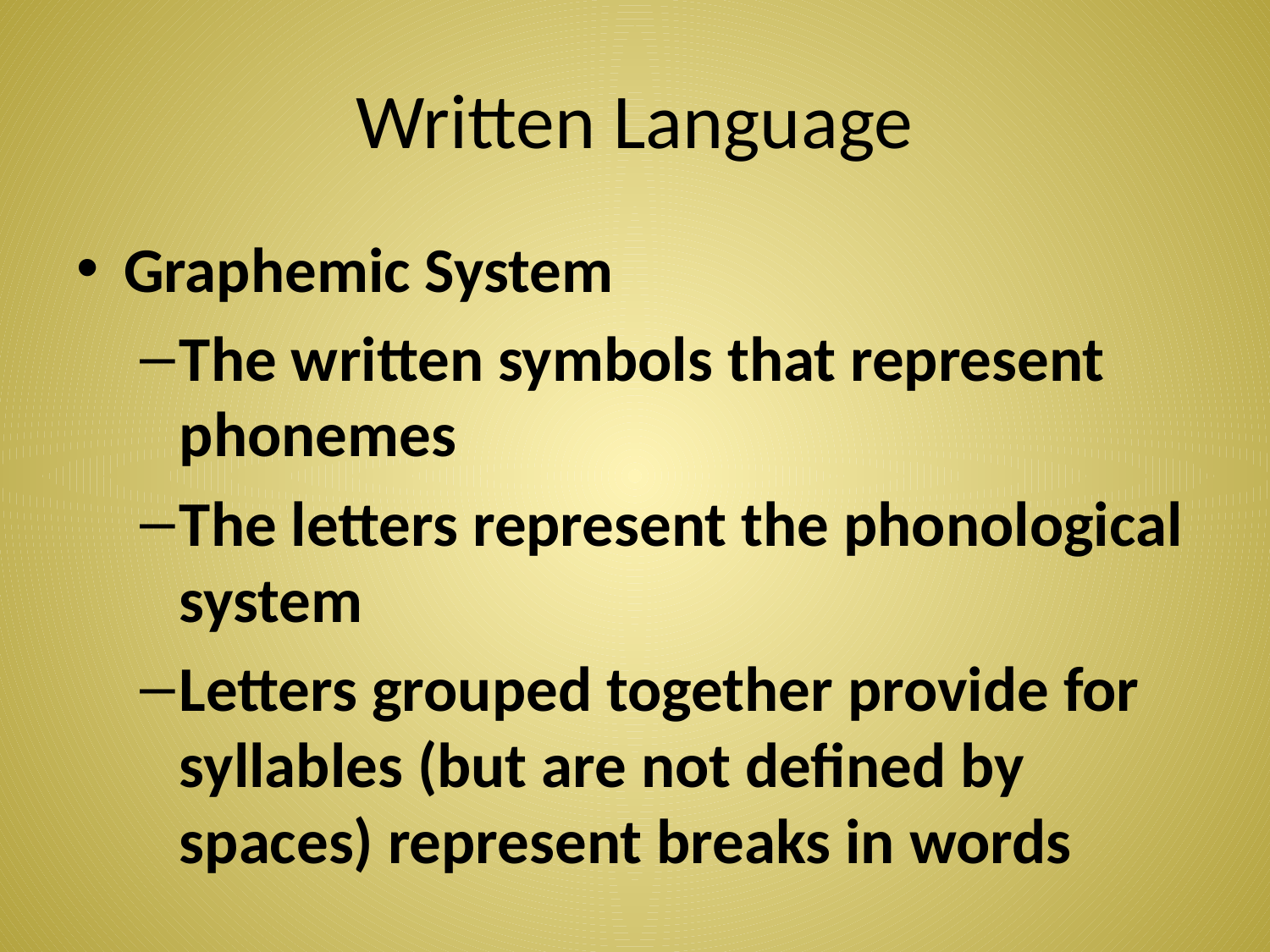

# Written Language
Graphemic System
The written symbols that represent phonemes
The letters represent the phonological system
Letters grouped together provide for syllables (but are not defined by spaces) represent breaks in words